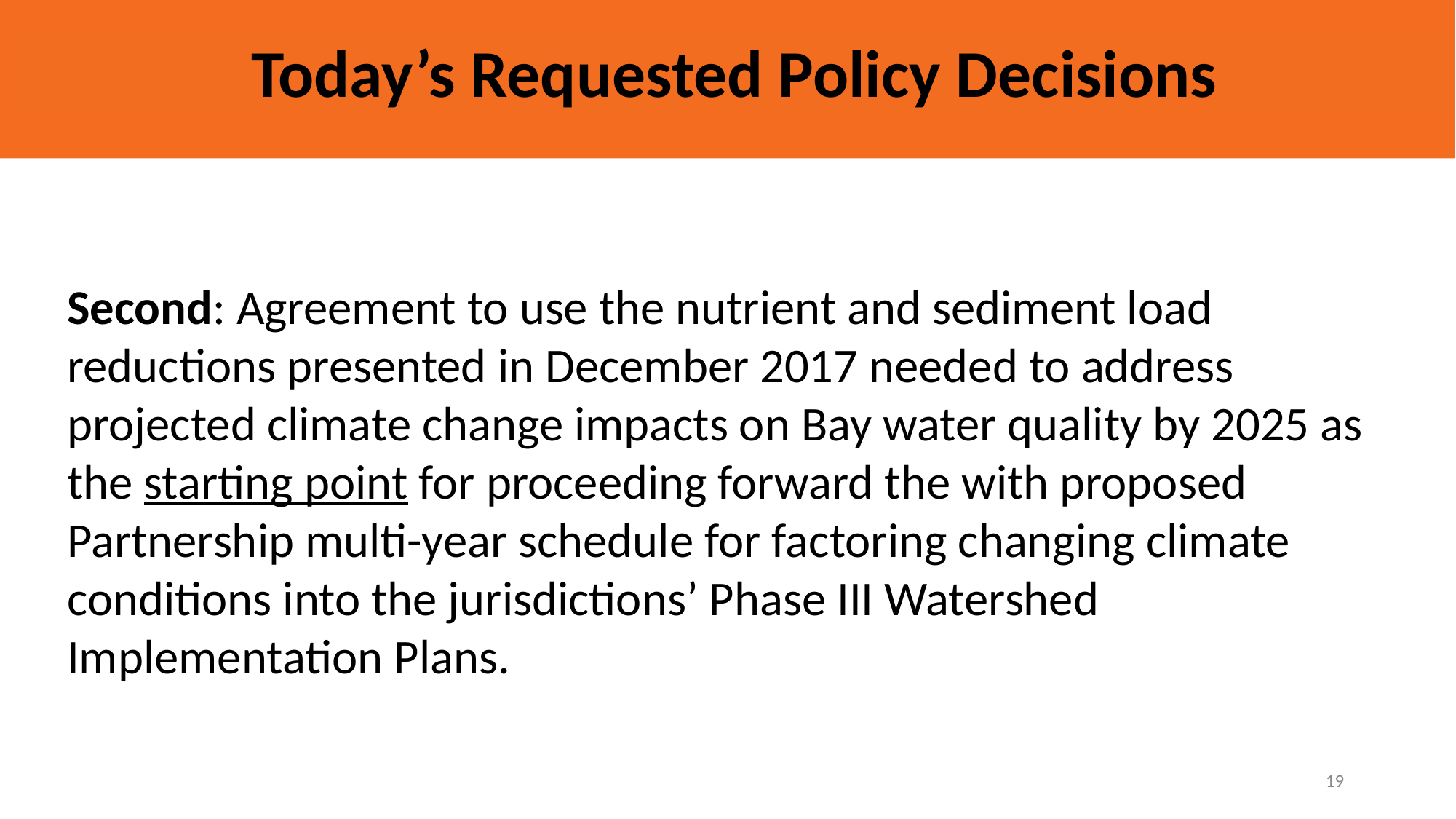

19
# Today’s Requested Policy Decisions
Second: Agreement to use the nutrient and sediment load reductions presented in December 2017 needed to address projected climate change impacts on Bay water quality by 2025 as the starting point for proceeding forward the with proposed Partnership multi-year schedule for factoring changing climate conditions into the jurisdictions’ Phase III Watershed Implementation Plans.